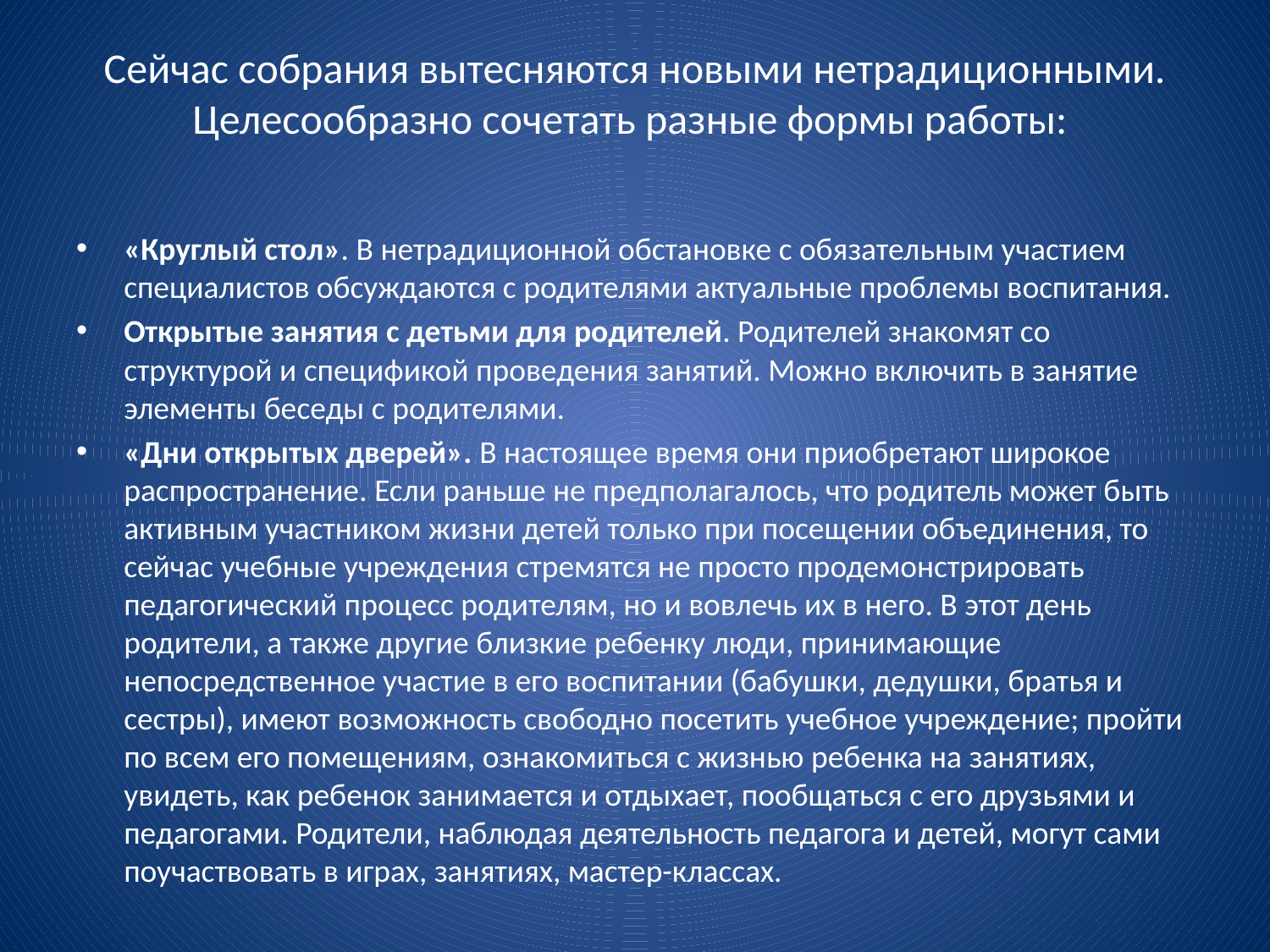

# Сейчас собрания вытесняются новыми нетрадиционными. Целесообразно сочетать разные формы работы:
«Круглый стол». В нетрадиционной обстановке с обязательным участием специалистов обсуждаются с родителями актуальные проблемы воспитания.
Открытые занятия с детьми для родителей. Родителей знакомят со структурой и спецификой проведения занятий. Можно включить в занятие элементы беседы с родителями.
«Дни открытых дверей». В настоящее время они приобретают широкое распространение. Если раньше не предполагалось, что родитель может быть активным участником жизни детей только при посещении объединения, то сейчас учебные учреждения стремятся не просто продемонстрировать педагогический процесс родителям, но и вовлечь их в него. В этот день родители, а также другие близкие ребенку люди, принимающие непосредственное участие в его воспитании (бабушки, дедушки, братья и сестры), имеют возможность свободно посетить учебное учреждение; пройти по всем его помещениям, ознакомиться с жизнью ребенка на занятиях, увидеть, как ребенок занимается и отдыхает, пообщаться с его друзьями и педагогами. Родители, наблюдая деятельность педагога и детей, могут сами поучаствовать в играх, занятиях, мастер-классах.